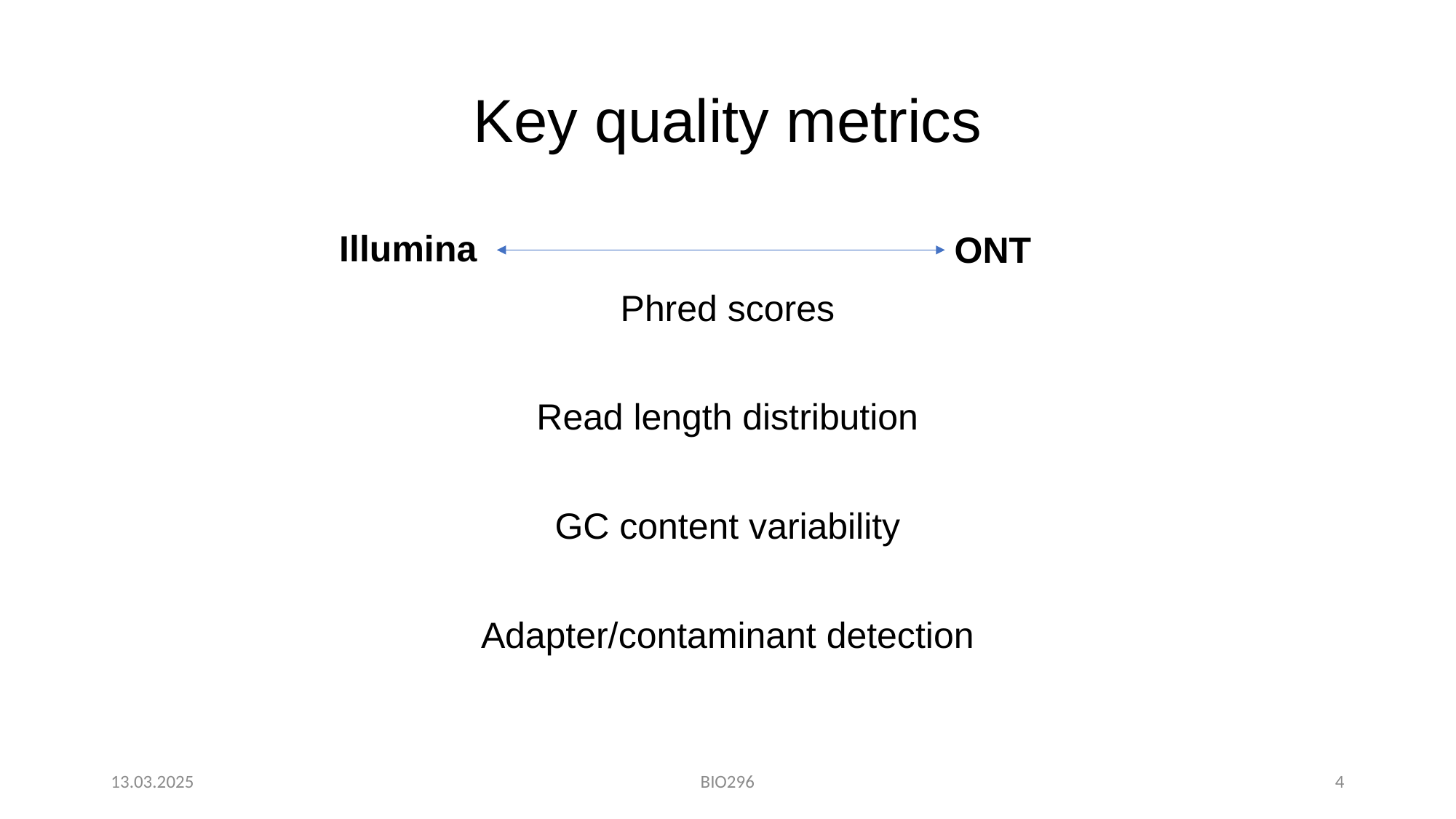

# Key quality metrics
Illumina
ONT
Phred scores

Read length distribution

GC content variability

Adapter/contaminant detection

13.03.2025
BIO296
4